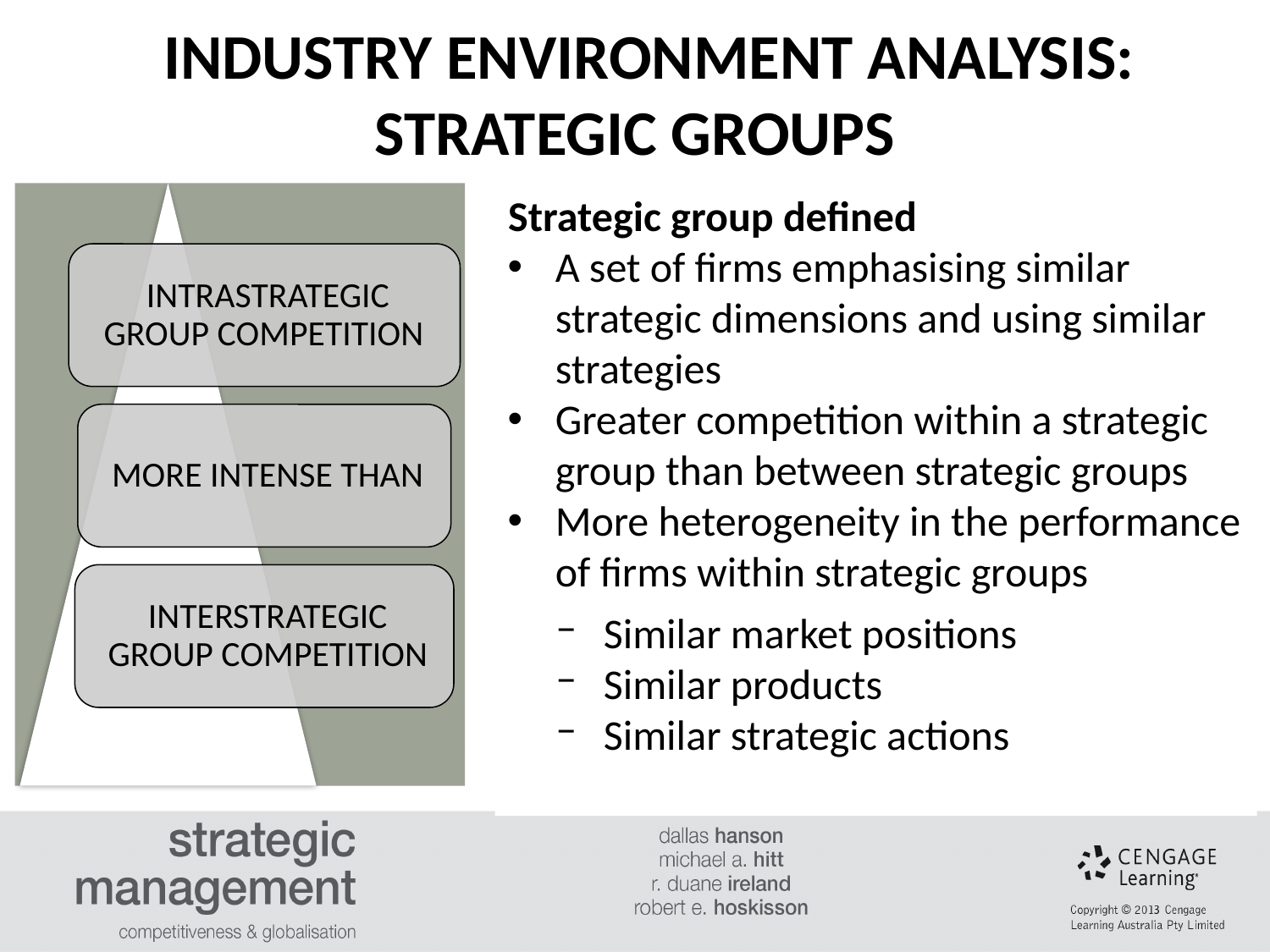

INDUSTRY ENVIRONMENT ANALYSIS: STRATEGIC GROUPS

#
INTRASTRATEGIC GROUP COMPETITION
MORE INTENSE THAN
INTERSTRATEGIC GROUP COMPETITION
Strategic group defined
A set of firms emphasising similar strategic dimensions and using similar strategies
Greater competition within a strategic group than between strategic groups
More heterogeneity in the performance of firms within strategic groups
Similar market positions
Similar products
Similar strategic actions